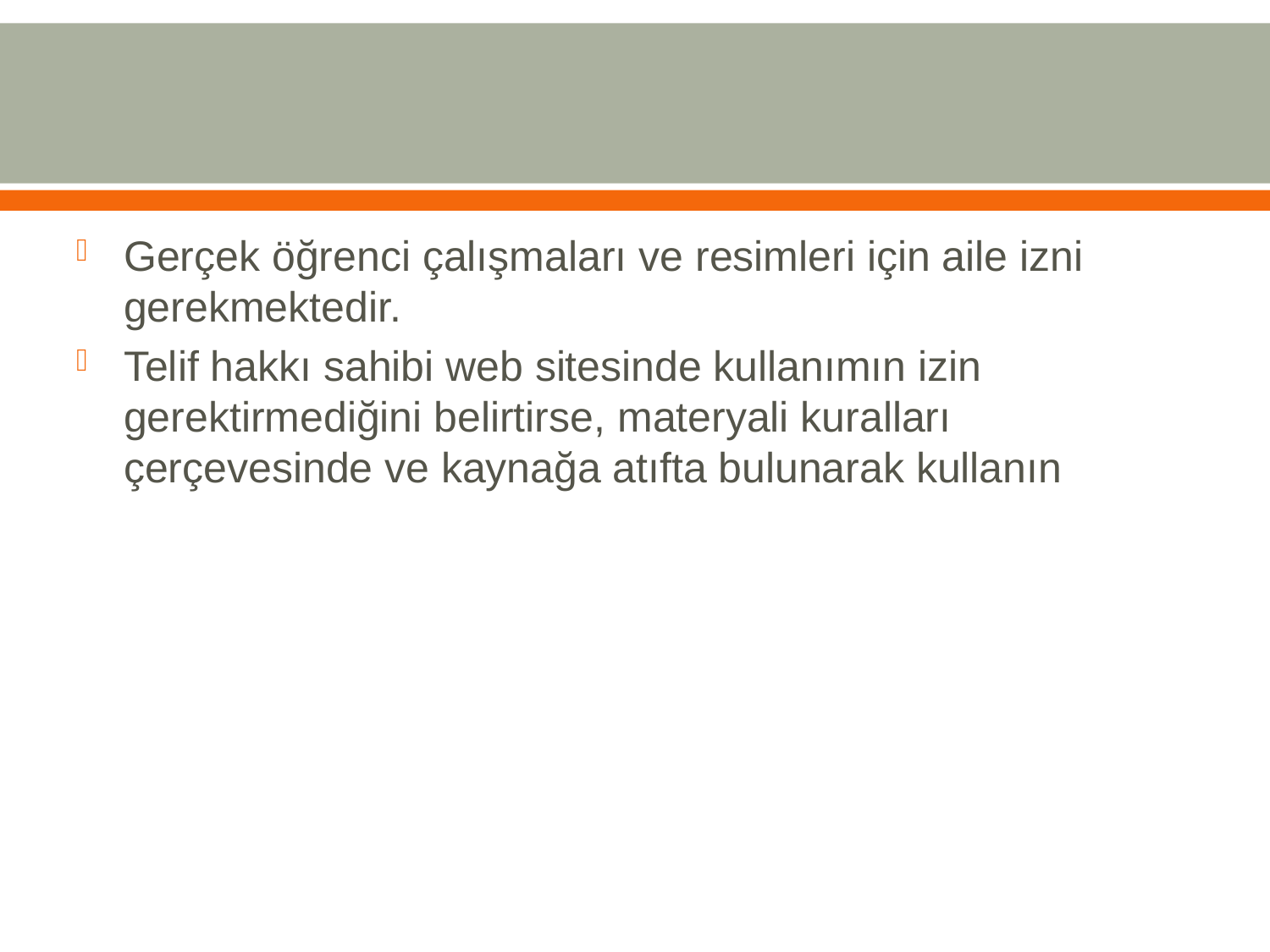

#
Gerçek öğrenci çalışmaları ve resimleri için aile izni gerekmektedir.
Telif hakkı sahibi web sitesinde kullanımın izin gerektirmediğini belirtirse, materyali kuralları çerçevesinde ve kaynağa atıfta bulunarak kullanın